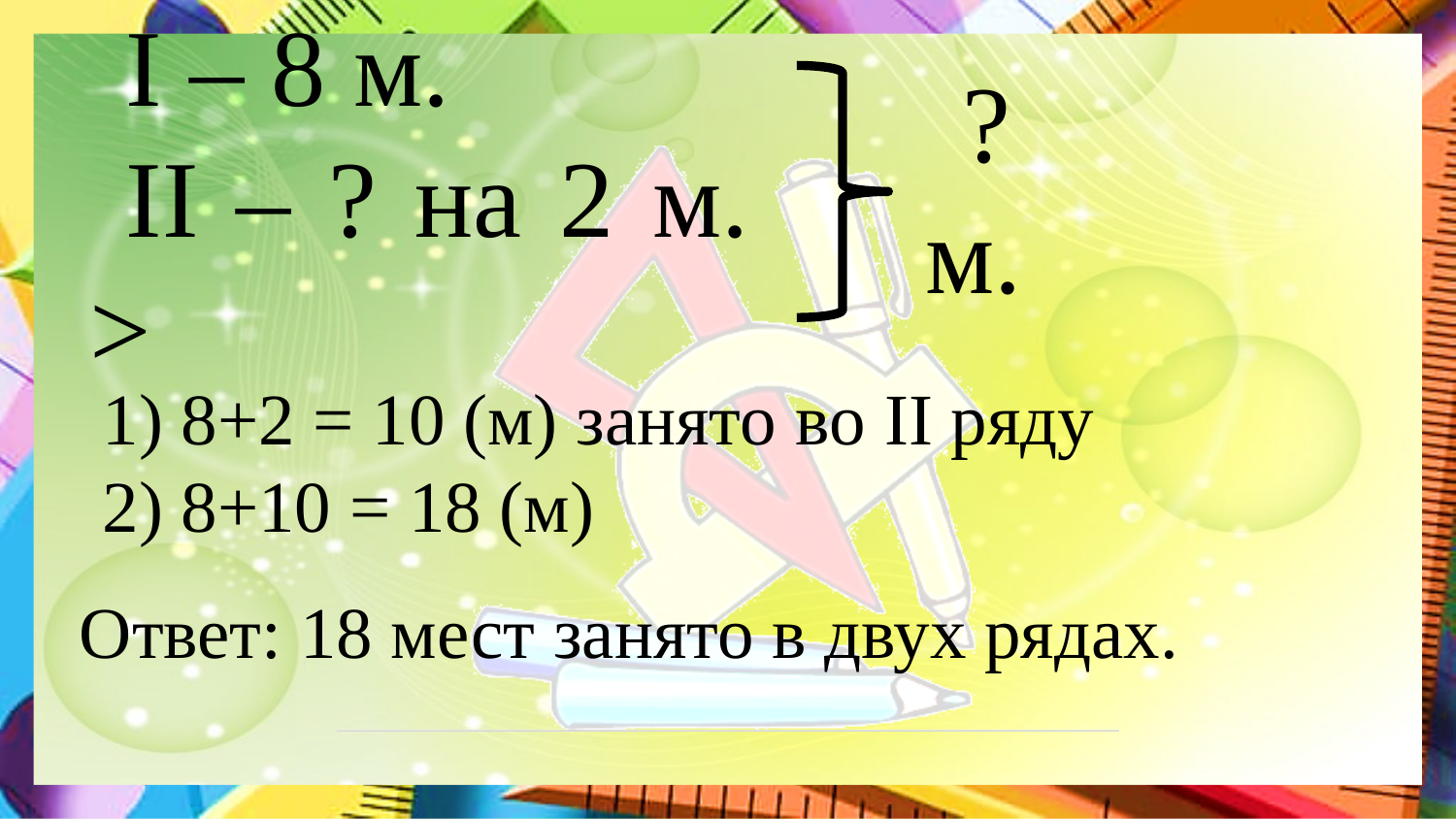

I – 8 м.
II – ? на 2 м. >

? м.
 8+2 = 10 (м) занято во II ряду
 8+10 = 18 (м)
Ответ: 18 мест занято в двух рядах.